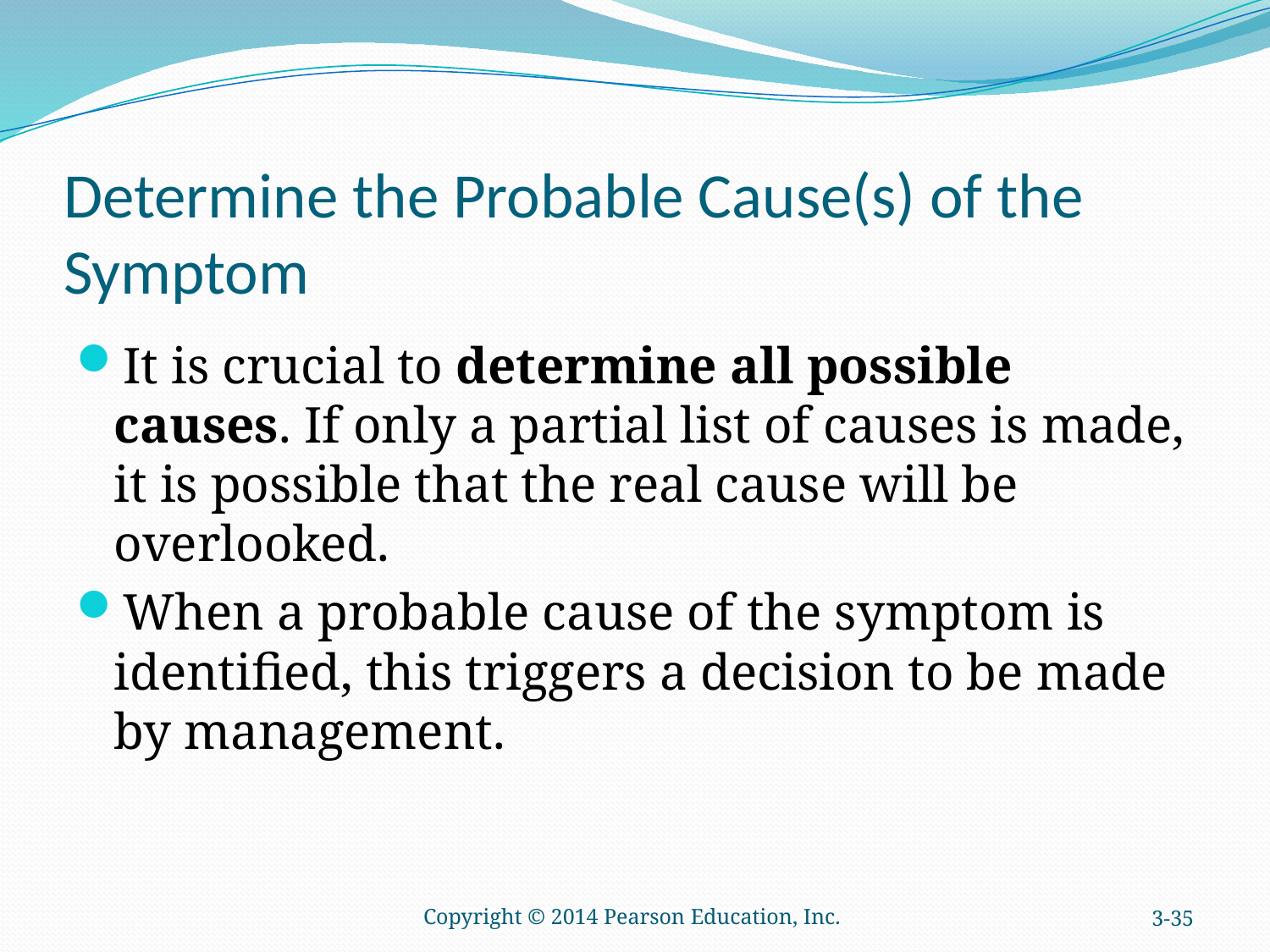

# Determine the Probable Cause(s) of the Symptom
It is crucial to determine all possible causes. If only a partial list of causes is made, it is possible that the real cause will be overlooked.
When a probable cause of the symptom is identified, this triggers a decision to be made by management.